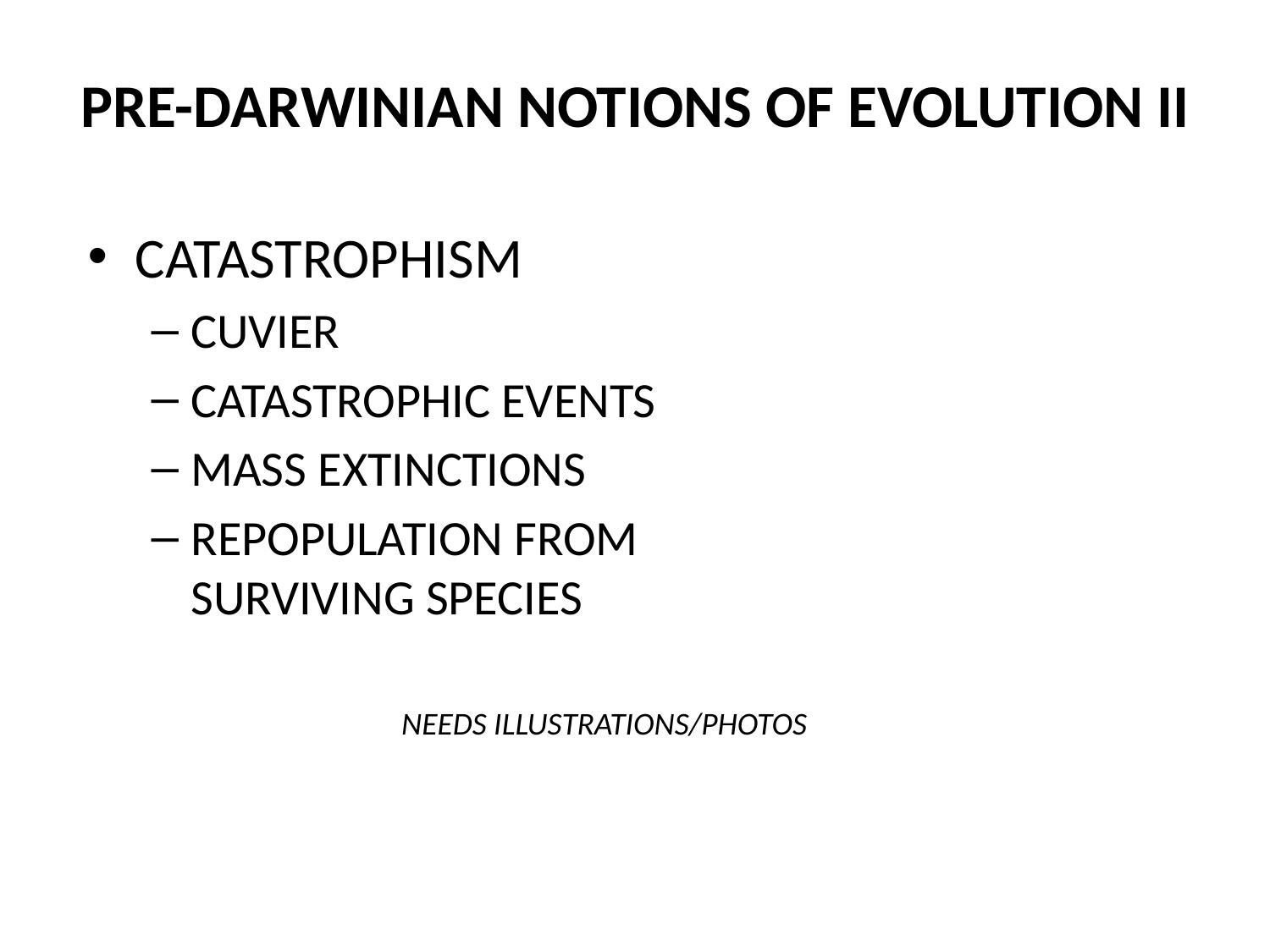

# PRE-DARWINIAN NOTIONS OF EVOLUTION II
CATASTROPHISM
CUVIER
CATASTROPHIC EVENTS
MASS EXTINCTIONS
REPOPULATION FROM SURVIVING SPECIES
NEEDS ILLUSTRATIONS/PHOTOS